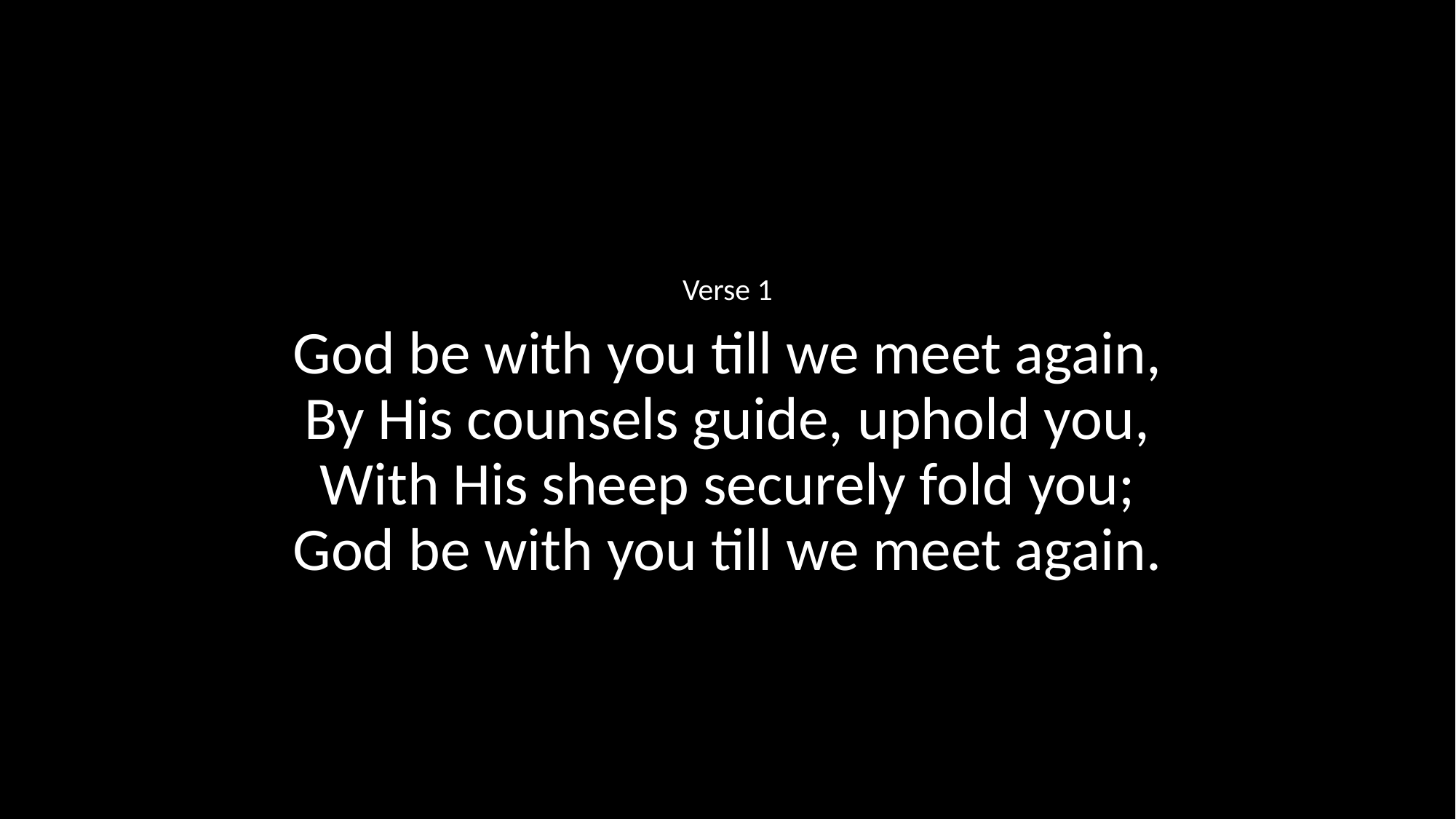

Verse 1
God be with you till we meet again,
By His counsels guide, uphold you,
With His sheep securely fold you;
God be with you till we meet again.